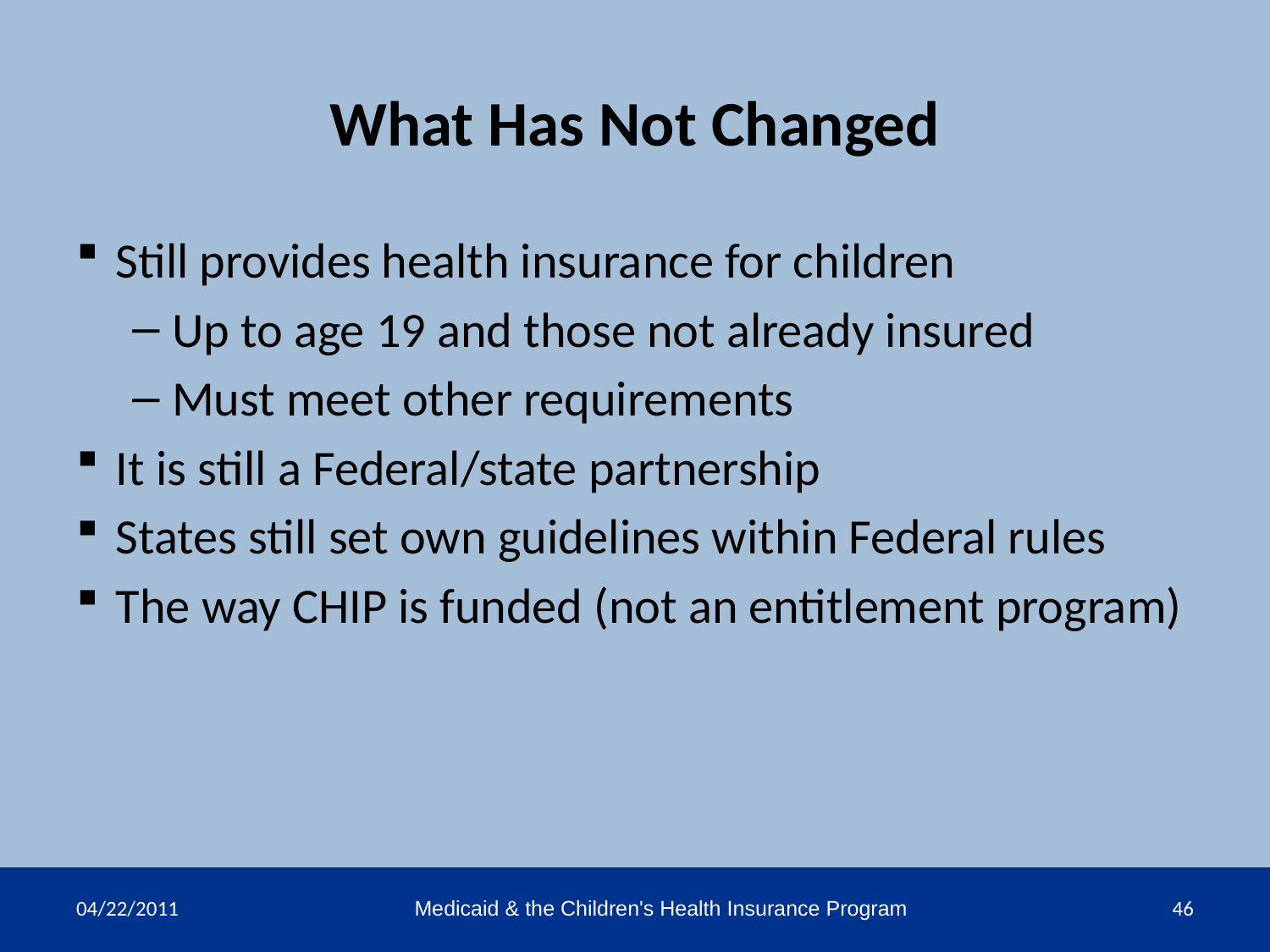

# What Has Not Changed
Still provides health insurance for children
Up to age 19 and those not already insured
Must meet other requirements
It is still a Federal/state partnership
States still set own guidelines within Federal rules
The way CHIP is funded (not an entitlement program)

04/22/2011
Medicaid & the Children's Health Insurance Program
46